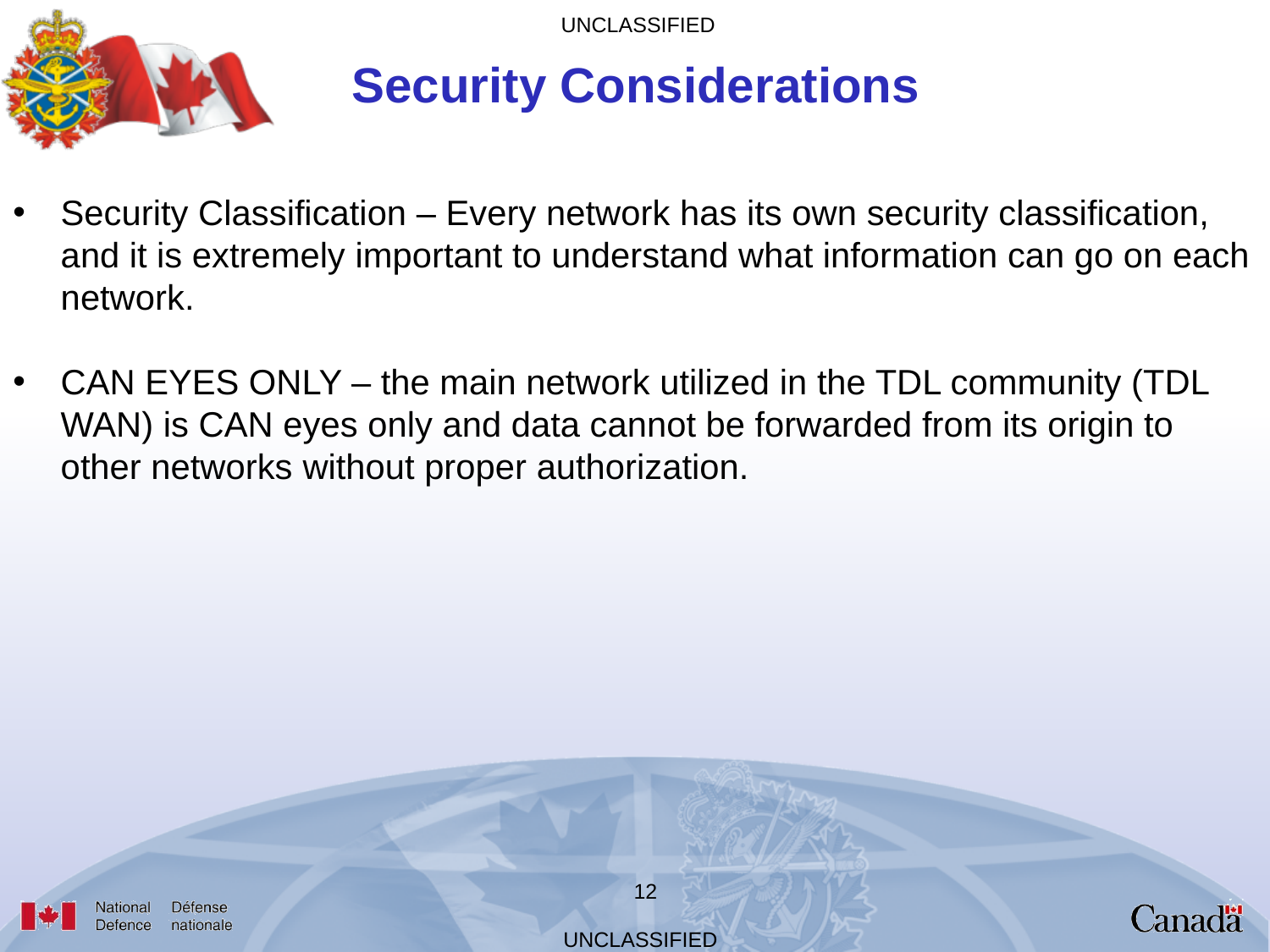

Security Considerations
Security Classification – Every network has its own security classification, and it is extremely important to understand what information can go on each network.

CAN EYES ONLY – the main network utilized in the TDL community (TDL WAN) is CAN eyes only and data cannot be forwarded from its origin to other networks without proper authorization.